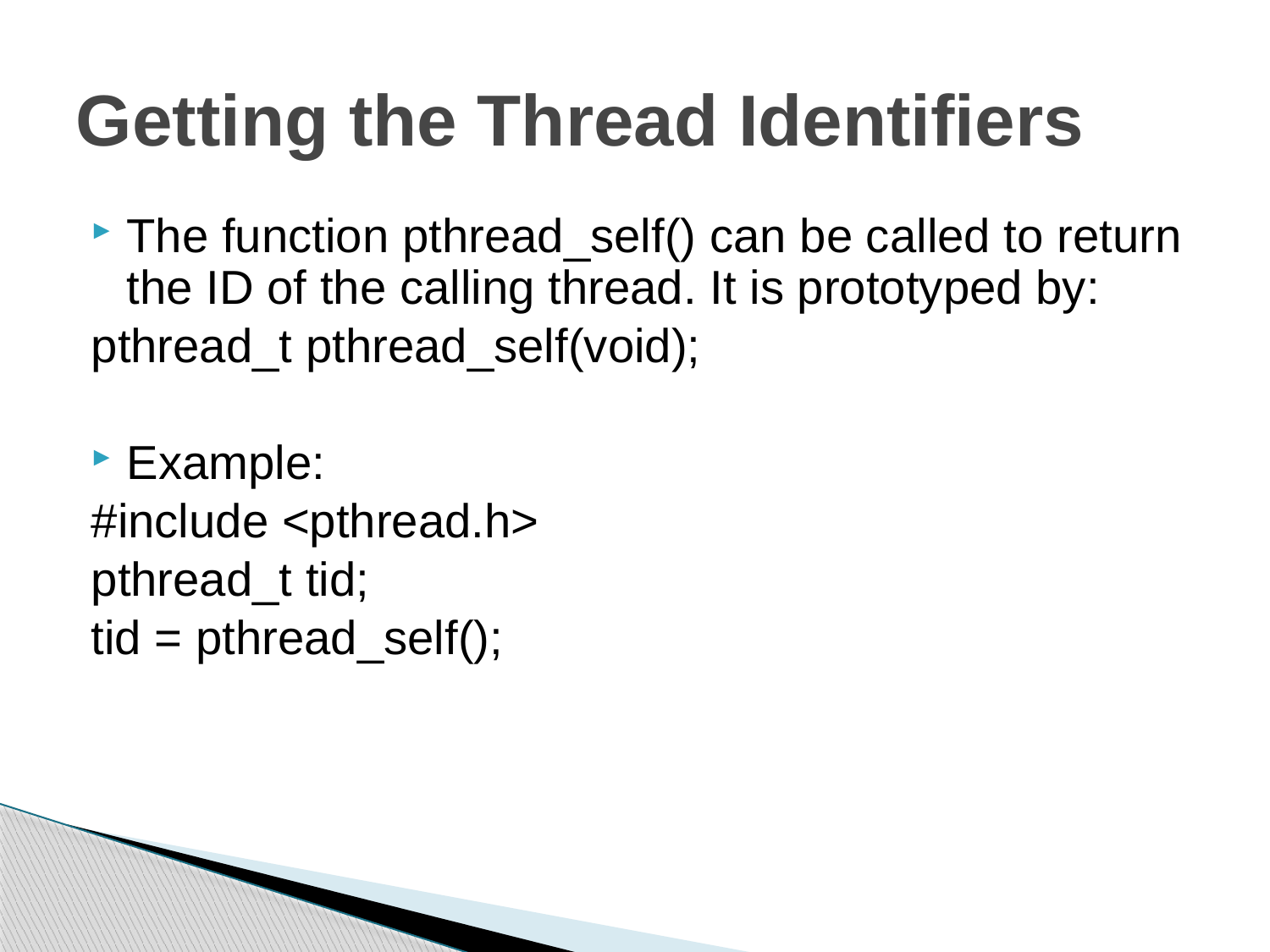

# Getting the Thread Identifiers
The function pthread_self() can be called to return the ID of the calling thread. It is prototyped by:
pthread_t pthread_self(void);

Example:
#include <pthread.h>
pthread_t tid;
tid = pthread_self();